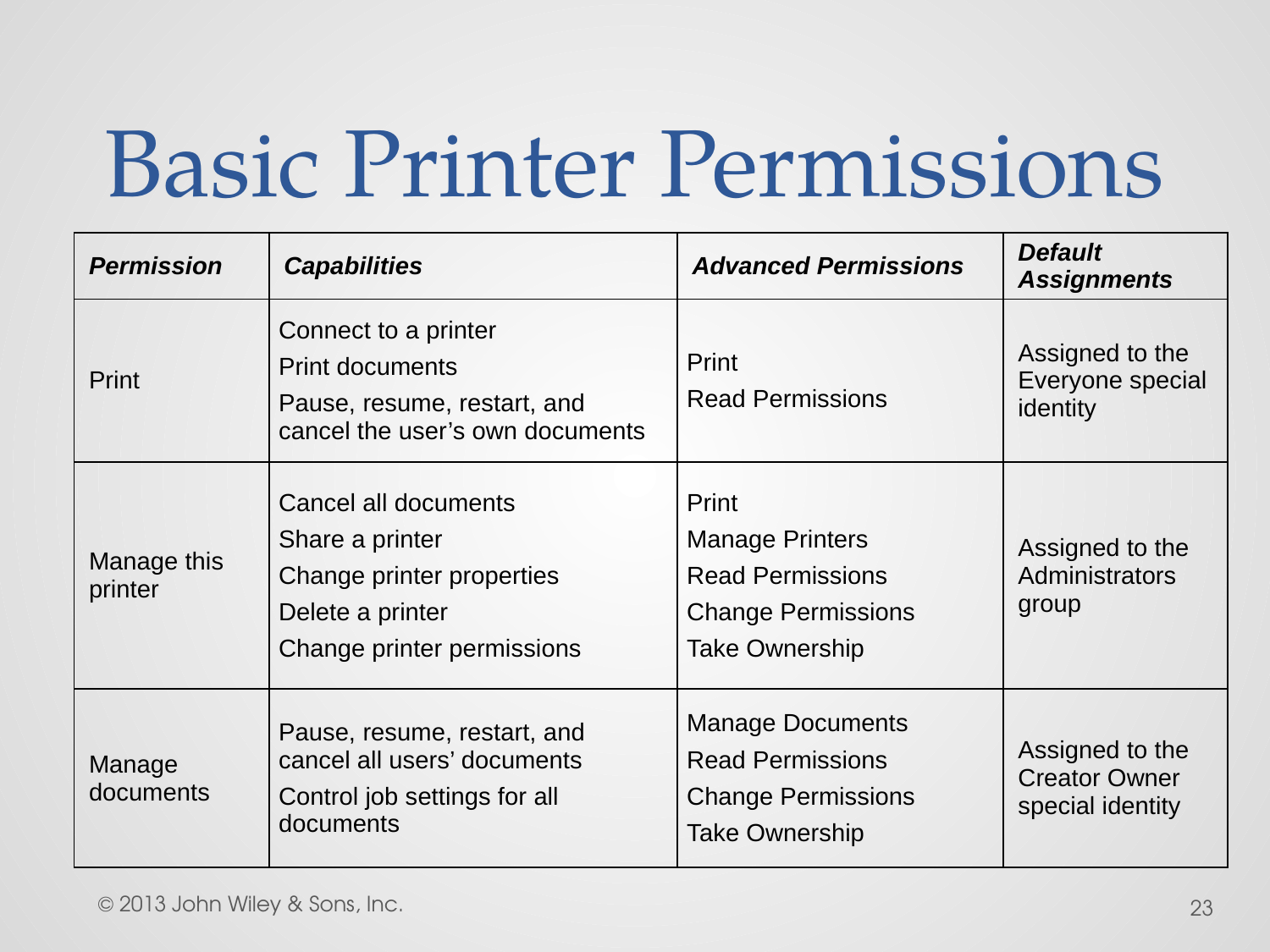

# Basic Printer Permissions
| Permission | Capabilities | Advanced Permissions | Default Assignments |
| --- | --- | --- | --- |
| Print | Connect to a printer Print documents Pause, resume, restart, and cancel the user’s own documents | Print Read Permissions | Assigned to the Everyone special identity |
| Manage this printer | Cancel all documents Share a printer Change printer properties Delete a printer Change printer permissions | Print Manage Printers Read Permissions Change Permissions Take Ownership | Assigned to the Administrators group |
| Manage documents | Pause, resume, restart, and cancel all users’ documents Control job settings for all documents | Manage Documents Read Permissions Change Permissions Take Ownership | Assigned to the Creator Owner special identity |
© 2013 John Wiley & Sons, Inc.
23